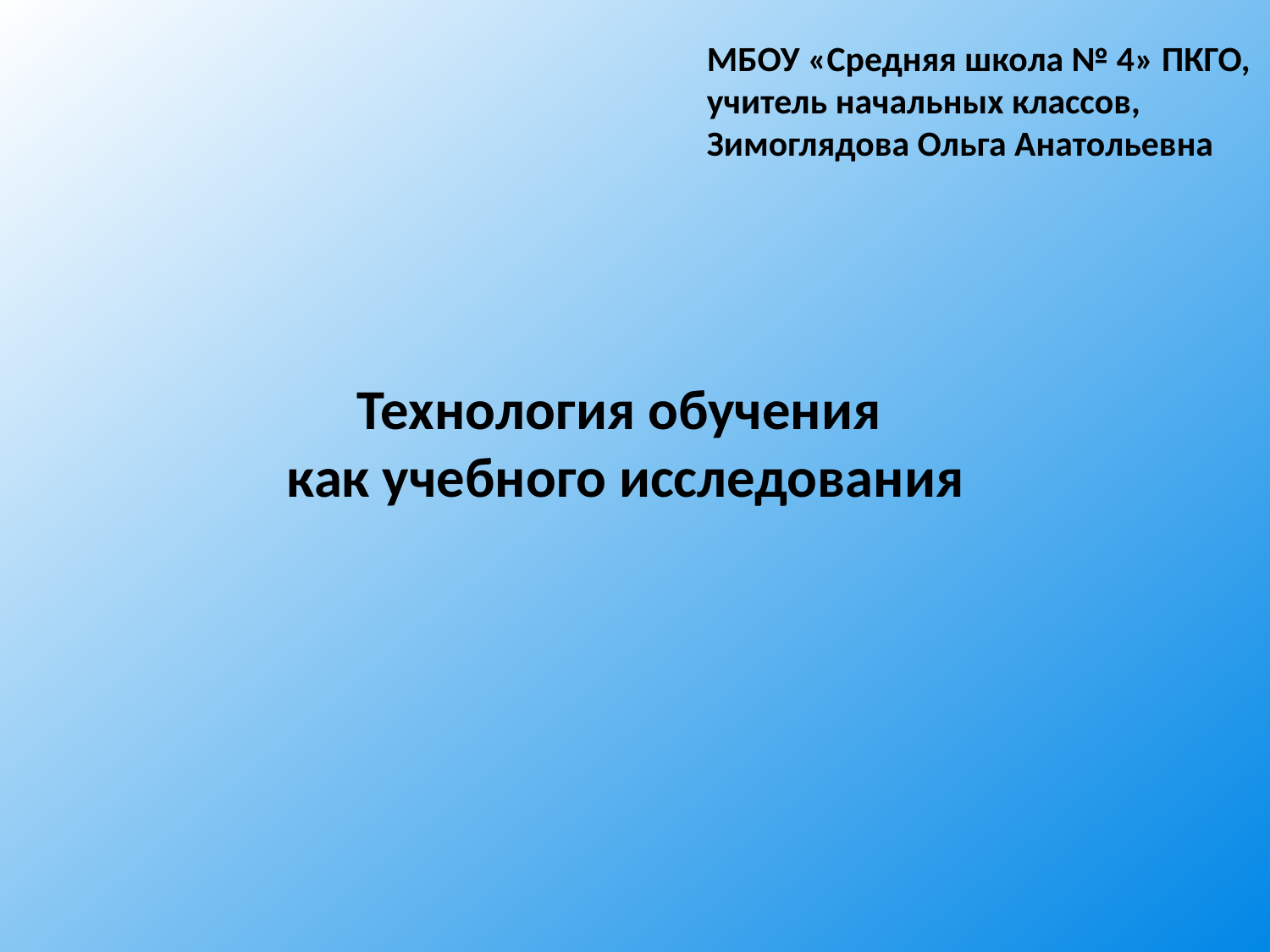

МБОУ «Средняя школа № 4» ПКГО,
учитель начальных классов,
Зимоглядова Ольга Анатольевна

Технология обучения
 как учебного исследования